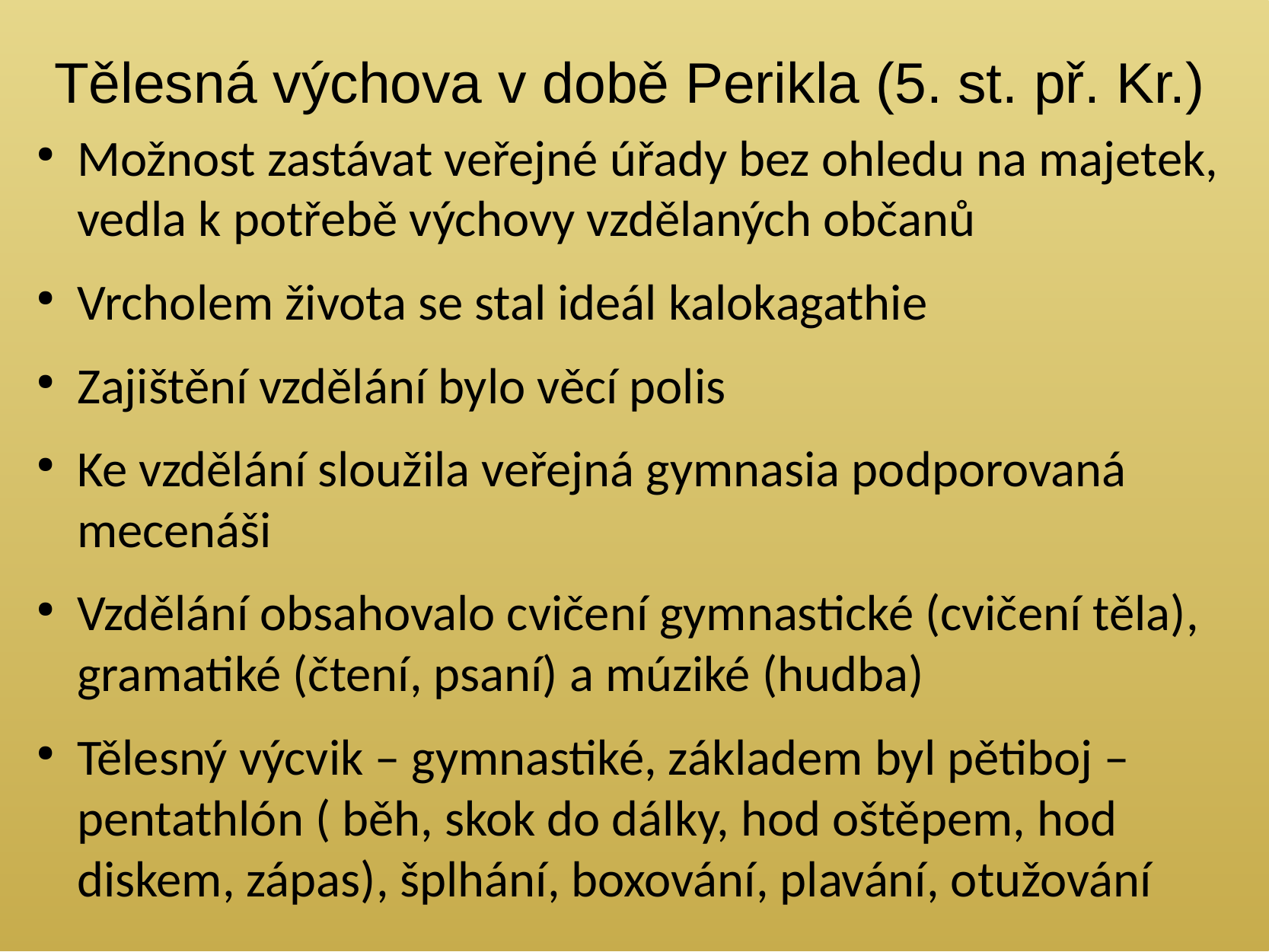

# Tělesná výchova v době Perikla (5. st. př. Kr.)
Možnost zastávat veřejné úřady bez ohledu na majetek, vedla k potřebě výchovy vzdělaných občanů
Vrcholem života se stal ideál kalokagathie
Zajištění vzdělání bylo věcí polis
Ke vzdělání sloužila veřejná gymnasia podporovaná mecenáši
Vzdělání obsahovalo cvičení gymnastické (cvičení těla), gramatiké (čtení, psaní) a múziké (hudba)
Tělesný výcvik – gymnastiké, základem byl pětiboj – pentathlón ( běh, skok do dálky, hod oštěpem, hod diskem, zápas), šplhání, boxování, plavání, otužování